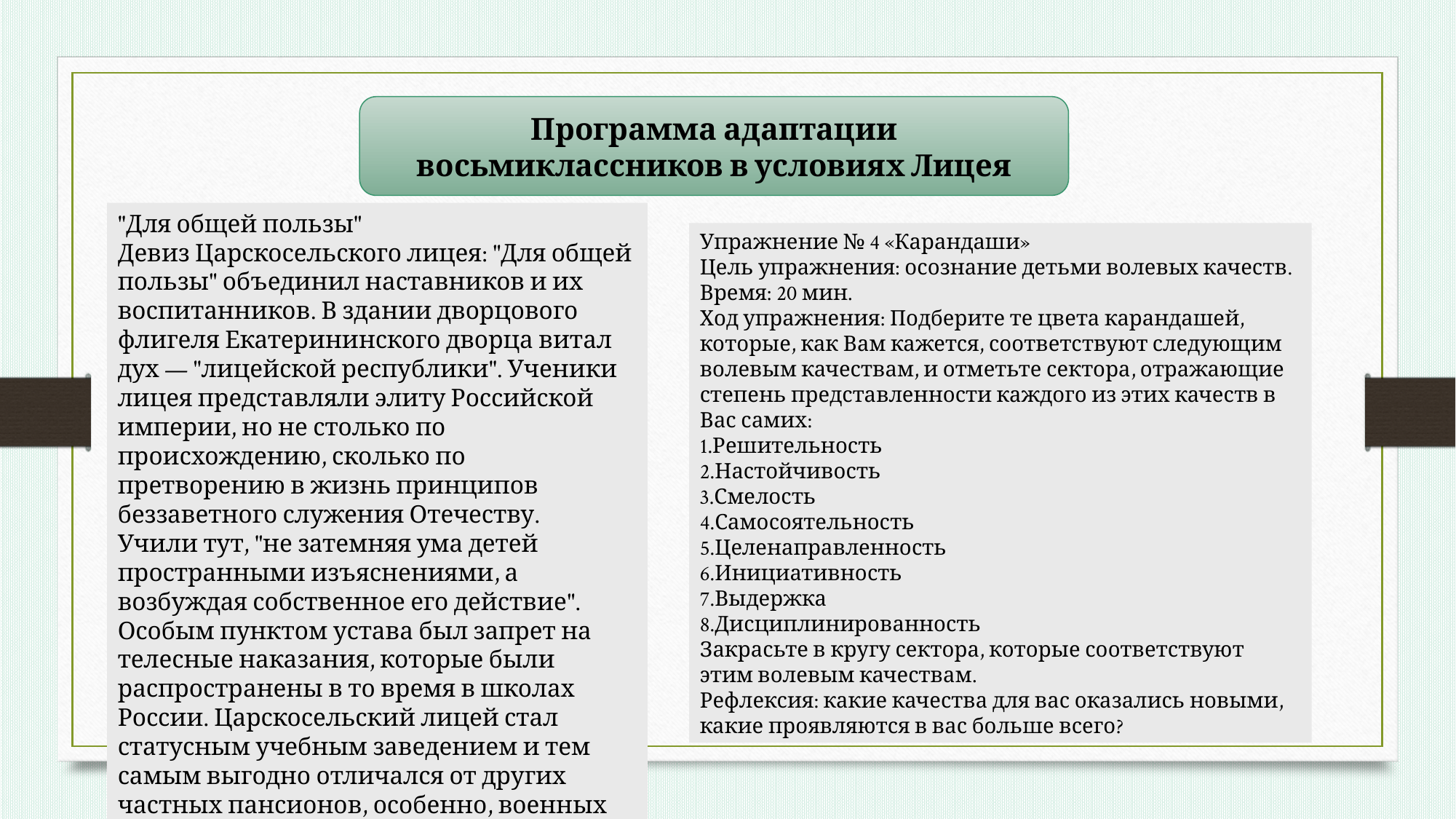

Программа адаптации восьмиклассников в условиях Лицея
"Для общей пользы"
Девиз Царскосельского лицея: "Для общей пользы" объединил наставников и их воспитанников. В здании дворцового флигеля Екатерининского дворца витал дух — "лицейской республики". Ученики лицея представляли элиту Российской империи, но не столько по происхождению, сколько по претворению в жизнь принципов беззаветного служения Отечеству.
Учили тут, "не затемняя ума детей пространными изъяснениями, а возбуждая собственное его действие". Особым пунктом устава был запрет на телесные наказания, которые были распространены в то время в школах России. Царскосельский лицей стал статусным учебным заведением и тем самым выгодно отличался от других частных пансионов, особенно, военных школ.
Упражнение № 4 «Карандаши»
Цель упражнения: осознание детьми волевых качеств.
Время: 20 мин.
Ход упражнения: Подберите те цвета карандашей, которые, как Вам кажется, соответствуют следующим волевым качествам, и отметьте сектора, отражающие степень представленности каждого из этих качеств в Вас самих:
1.Решительность
2.Настойчивость
3.Смелость
4.Самосоятельность
5.Целенаправленность
6.Инициативность
7.Выдержка
8.Дисциплинированность
Закрасьте в кругу сектора, которые соответствуют этим волевым качествам.
Рефлексия: какие качества для вас оказались новыми, какие проявляются в вас больше всего?